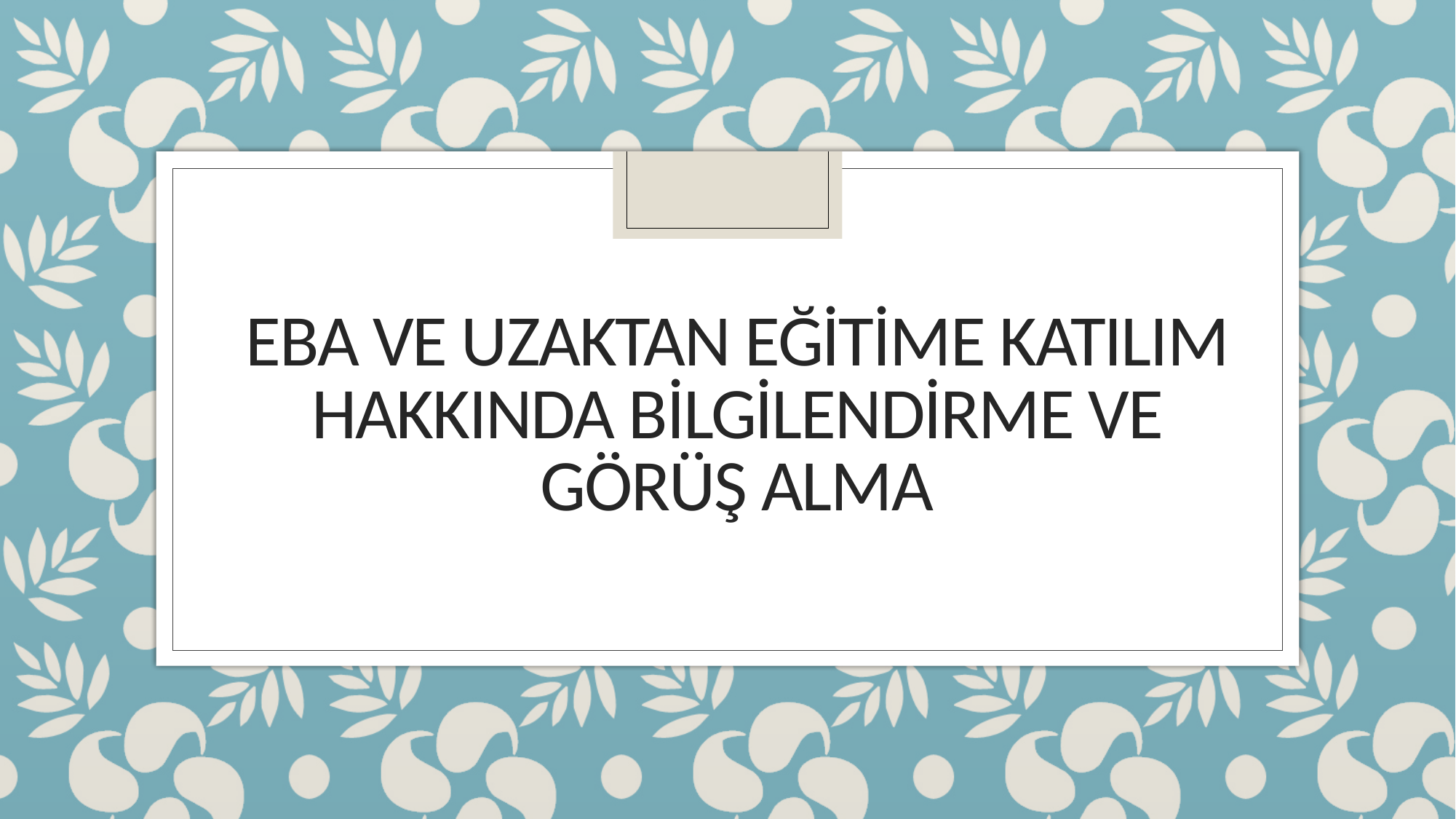

# EBA ve uzaktan eğitime katılım hakkında bilgilendirme ve görüş alma